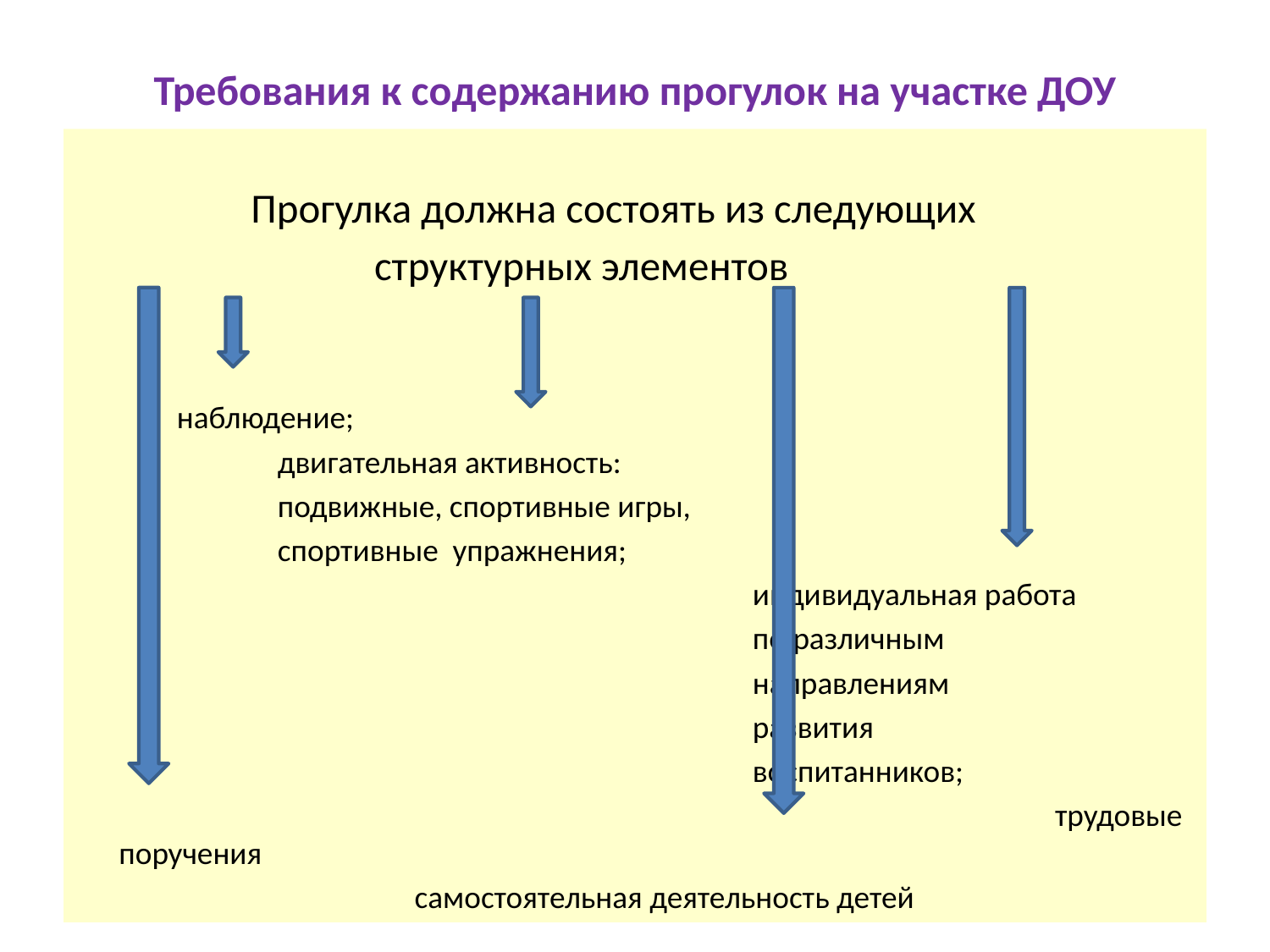

# Требования к содержанию прогулок на участке ДОУ

                   Прогулка должна состоять из следующих
                                структурных элементов

              наблюдение;
                            двигательная активность:
                            подвижные, спортивные игры,
                            спортивные  упражнения;
                                                                                              индивидуальная работа
                                                                                              по различным
                                                                                              направлениям
                                                                                              развития
                                                                                              воспитанников;
                                                                                                                                        трудовые поручения
                                               самостоятельная деятельность детей